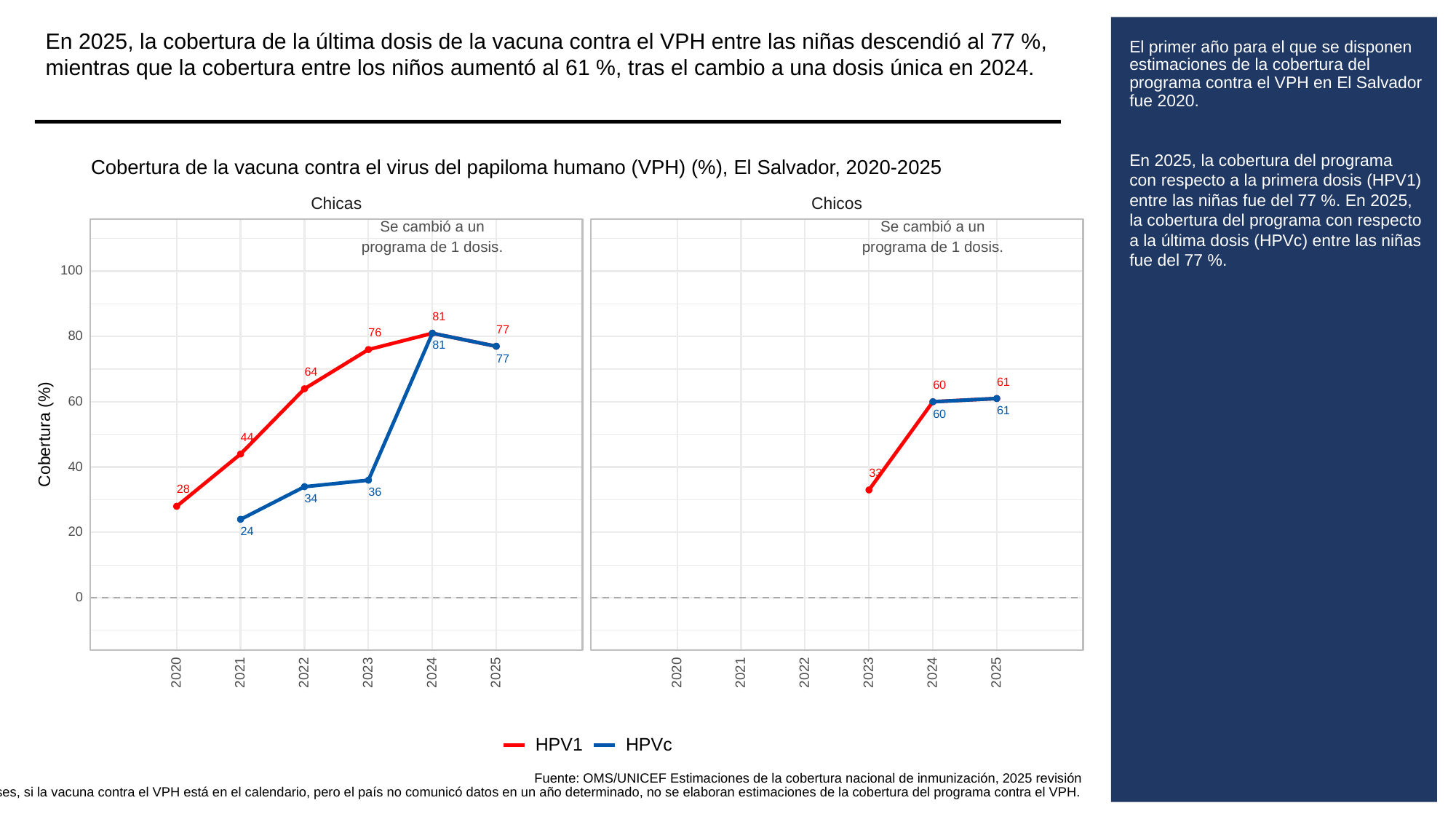

En 2025, la cobertura de la última dosis de la vacuna contra el VPH entre las niñas descendió al 77 %, mientras que la cobertura entre los niños aumentó al 61 %, tras el cambio a una dosis única en 2024.
# El primer año para el que se disponen estimaciones de la cobertura del programa contra el VPH en El Salvador fue 2020.

En 2025, la cobertura del programa con respecto a la primera dosis (HPV1) entre las niñas fue del 77 %. En 2025, la cobertura del programa con respecto a la última dosis (HPVc) entre las niñas fue del 77 %.

Cobertura de la vacuna contra el virus del papiloma humano (VPH) (%), El Salvador, 2020-2025
Chicas
Chicos

Se cambió a un
Se cambió a un

programa de 1 dosis.
programa de 1 dosis.
100

81
77
76

80

81

77
64

61
60

60

61
60
Cobertura (%)
44

40

33

28

36
34

20
24

0

2023
2023
2020
2021
2022
2024
2025
2020
2021
2022
2024
2025
HPVc
HPV1

Fuente: OMS/UNICEF Estimaciones de la cobertura nacional de inmunización, 2025 revisión
Para algunos países, si la vacuna contra el VPH está en el calendario, pero el país no comunicó datos en un año determinado, no se elaboran estimaciones de la cobertura del programa contra el VPH.